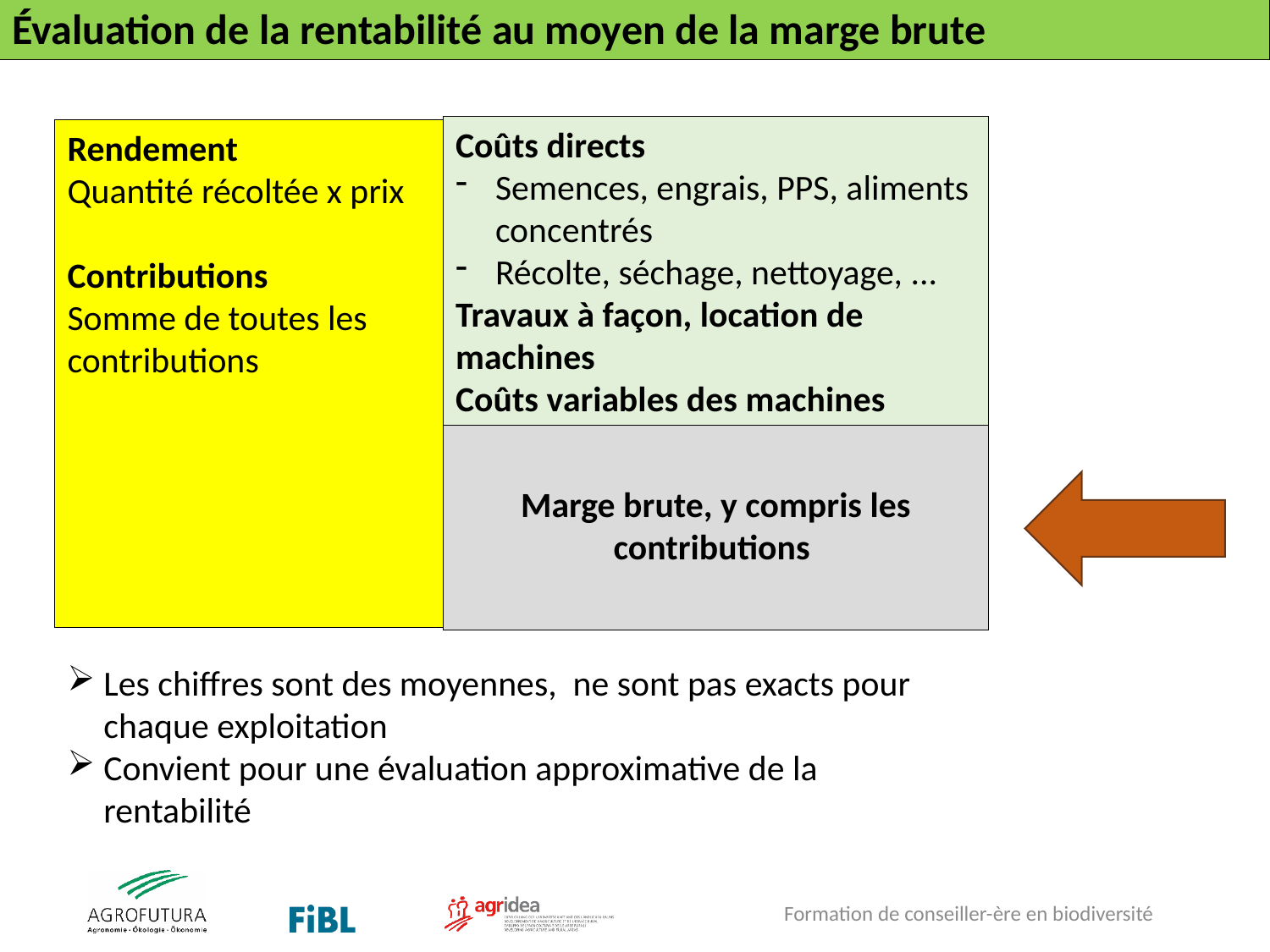

Évaluation de la rentabilité au moyen de la marge brute
Coûts directs
Semences, engrais, PPS, aliments concentrés
Récolte, séchage, nettoyage, ...
Travaux à façon, location de machines
Coûts variables des machines

Rendement
Quantité récoltée x prix

Contributions
Somme de toutes les contributions

Marge brute, y compris les contributions

Les chiffres sont des moyennes,  ne sont pas exacts pour chaque exploitation
Convient pour une évaluation approximative de la rentabilité
Formation de conseiller-ère en biodiversité